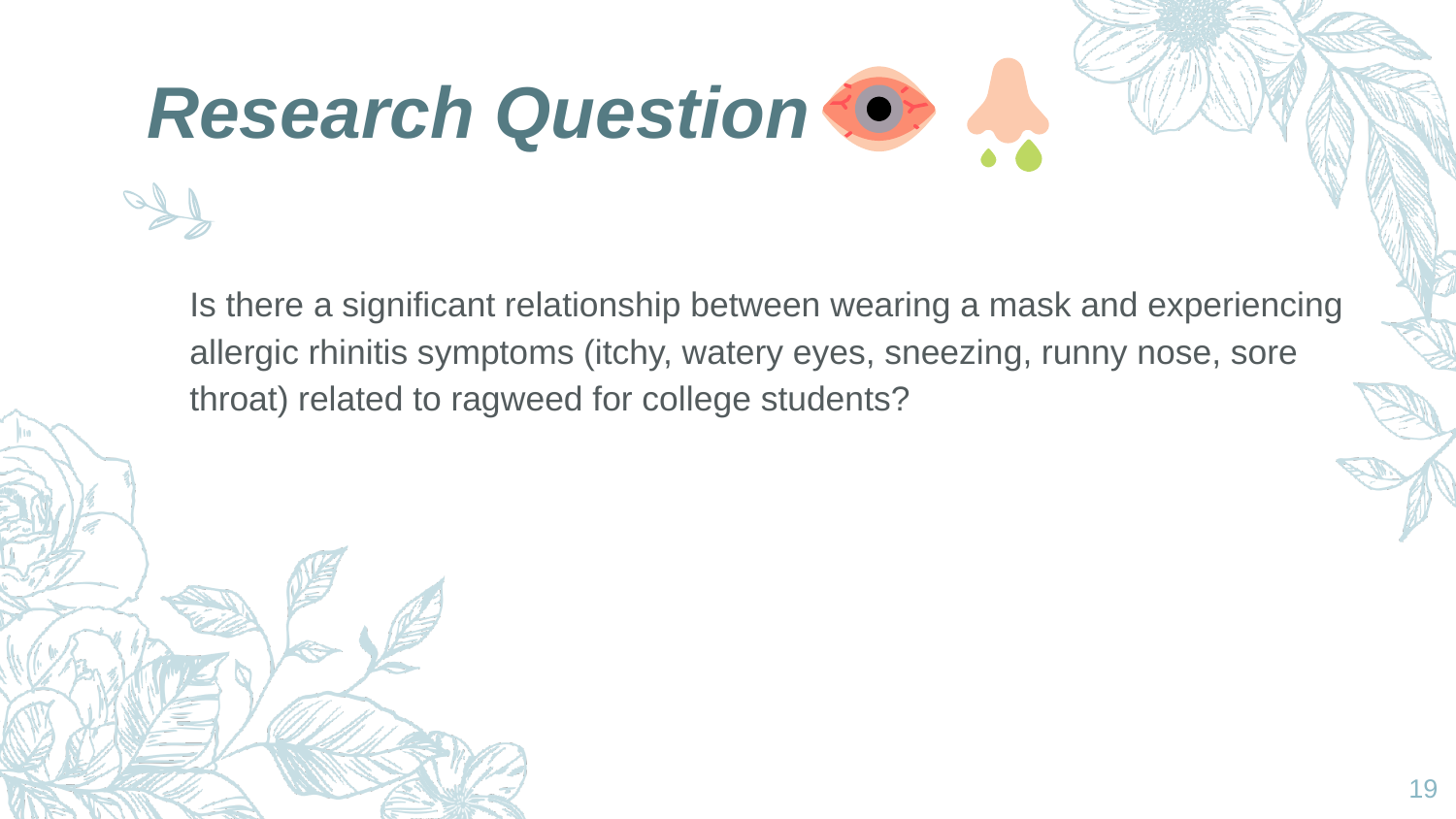

# Research Question

Is there a significant relationship between wearing a mask and experiencing allergic rhinitis symptoms (itchy, watery eyes, sneezing, runny nose, sore throat) related to ragweed for college students?

19